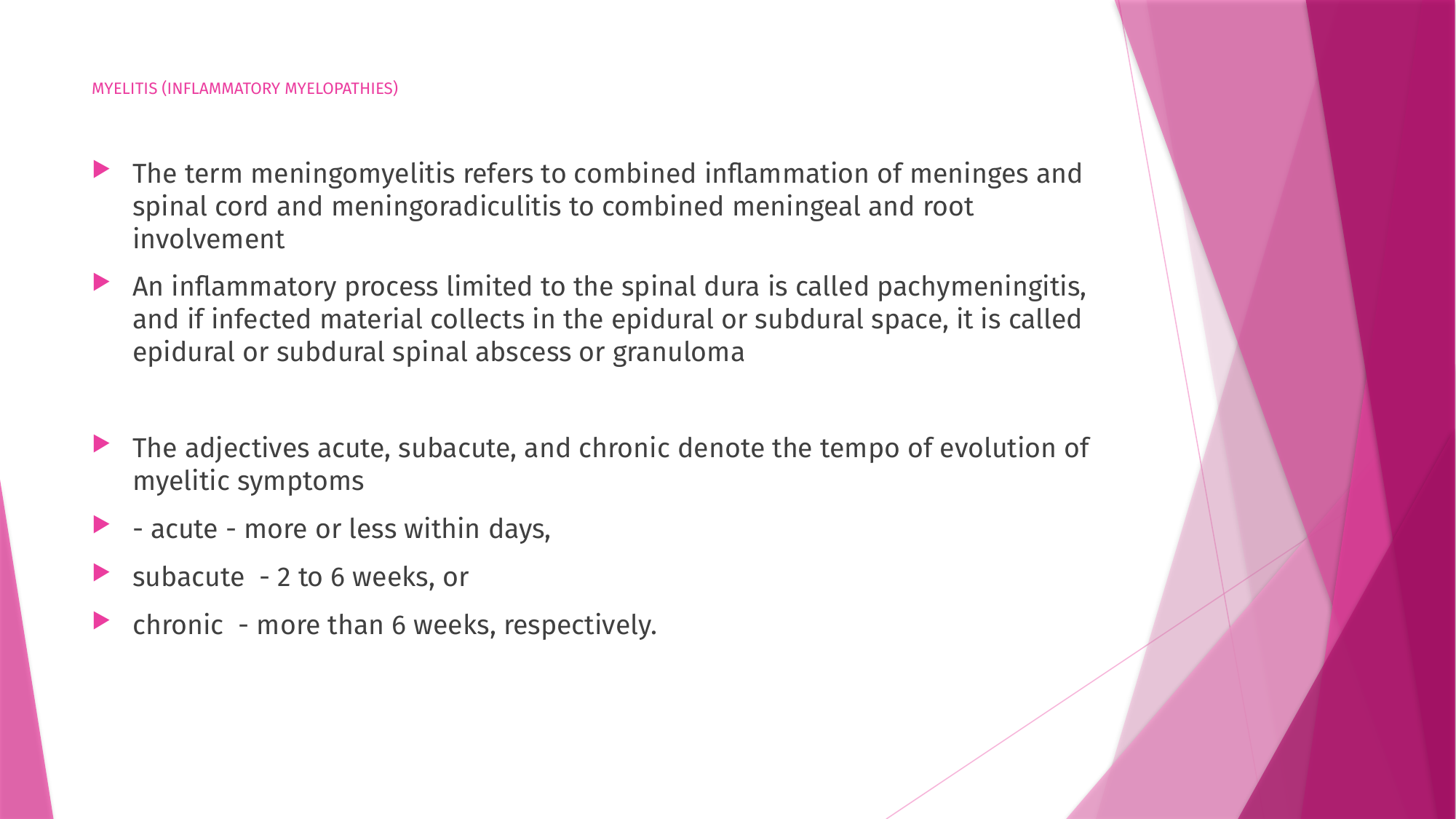

# MYELITIS (INFLAMMATORY MYELOPATHIES)
The term meningomyelitis refers to combined inflammation of meninges and spinal cord and meningoradiculitis to combined meningeal and root involvement
An inflammatory process limited to the spinal dura is called pachymeningitis, and if infected material collects in the epidural or subdural space, it is called epidural or subdural spinal abscess or granuloma

The adjectives acute, subacute, and chronic denote the tempo of evolution of myelitic symptoms
- acute - more or less within days,
subacute  - 2 to 6 weeks, or
chronic  - more than 6 weeks, respectively.